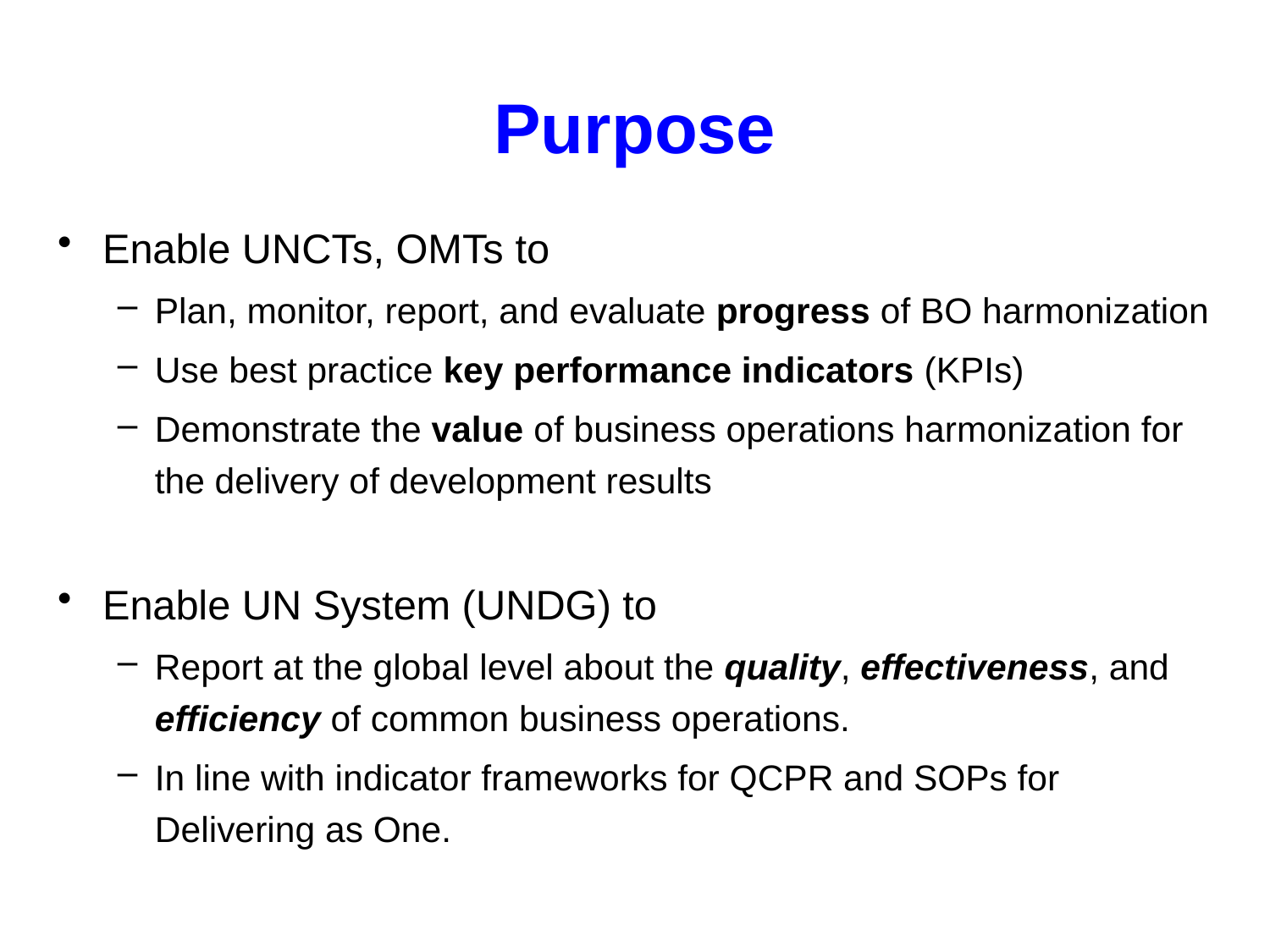

# Purpose
Enable UNCTs, OMTs to
Plan, monitor, report, and evaluate progress of BO harmonization
Use best practice key performance indicators (KPIs)
Demonstrate the value of business operations harmonization for the delivery of development results

Enable UN System (UNDG) to
Report at the global level about the quality, effectiveness, and efficiency of common business operations.
In line with indicator frameworks for QCPR and SOPs for Delivering as One.